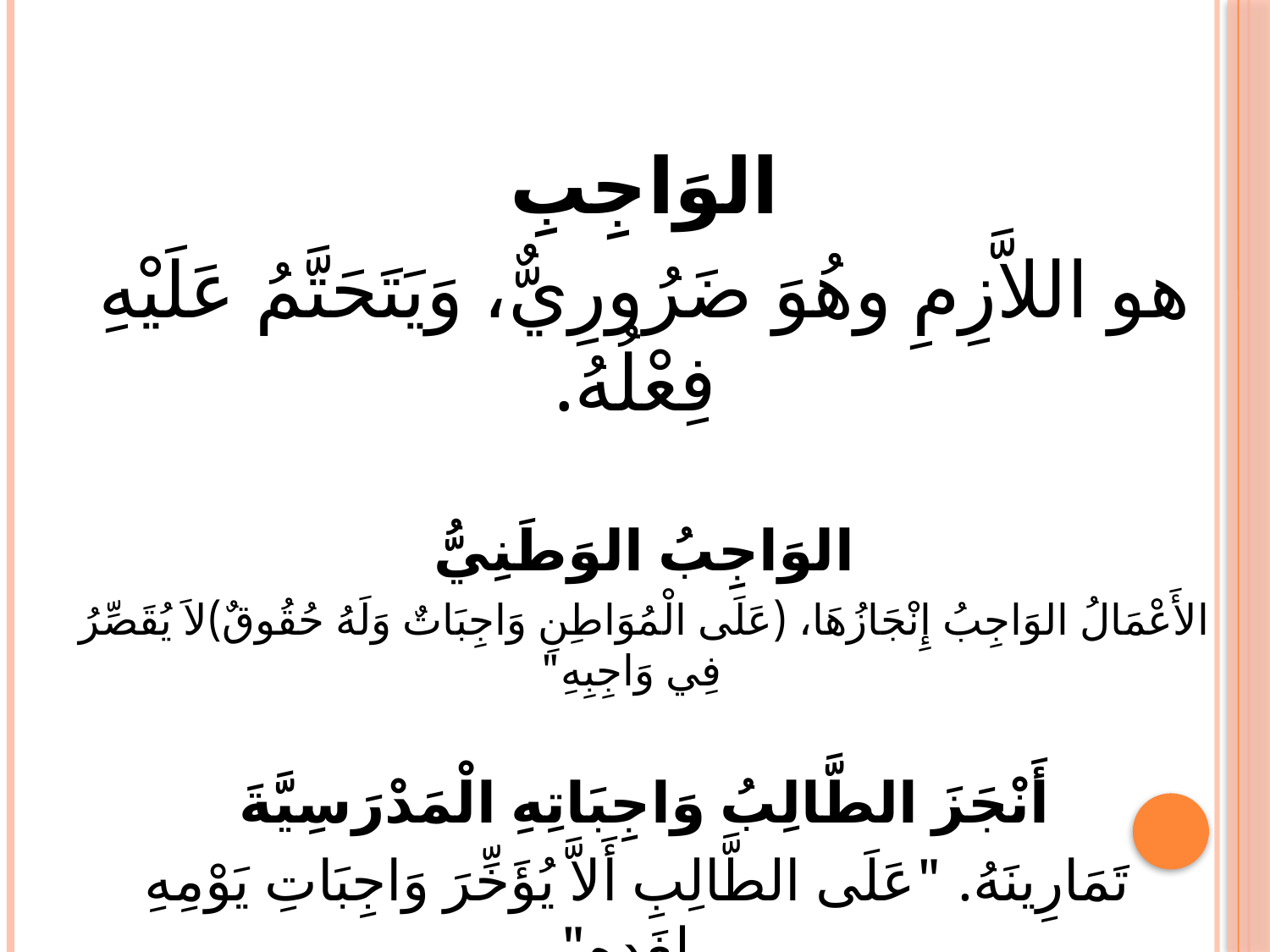

الوَاجِبِ
هو اللاَّزِمِ وهُوَ ضَرُورِيٌّ، وَيَتَحَتَّمُ عَلَيْهِ فِعْلُهُ.

الوَاجِبُ الوَطَنِيُّ
الأَعْمَالُ الوَاجِبُ إِنْجَازُهَا، (عَلَى الْمُوَاطِنِ وَاجِبَاتٌ وَلَهُ حُقُوقٌ)لاَ يُقَصِّرُ فِي وَاجِبِهِ"

أَنْجَزَ الطَّالِبُ وَاجِبَاتِهِ الْمَدْرَسِيَّةَ
 تَمَارِينَهُ. "عَلَى الطَّالِبِ أَلاَّ يُؤَخِّرَ وَاجِبَاتِ يَوْمِهِ لِغَدِهِ"